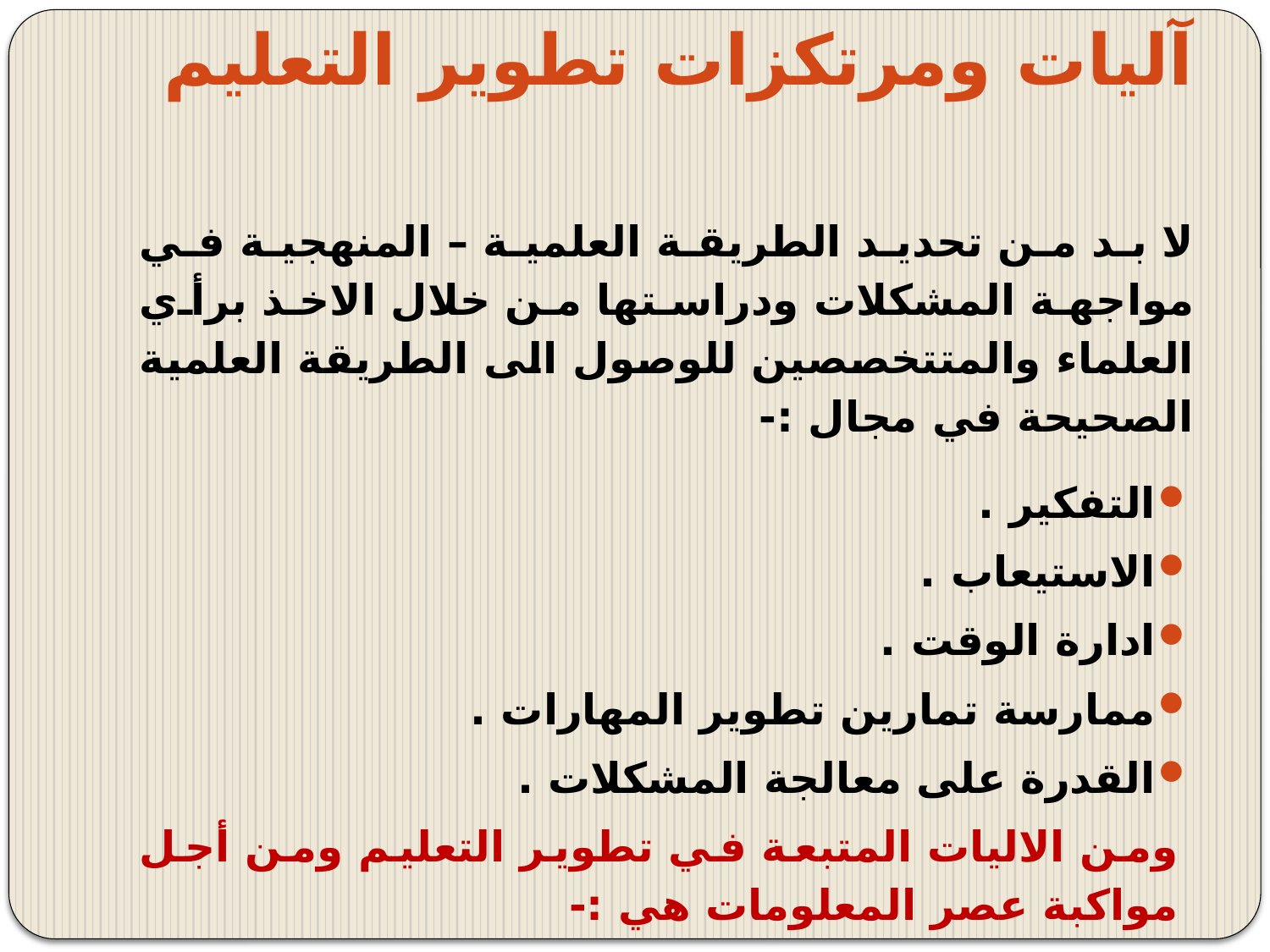

# آليات ومرتكزات تطوير التعليم
لا بد من تحديد الطريقة العلمية – المنهجية في مواجهة المشكلات ودراستها من خلال الاخذ برأي العلماء والمتتخصصين للوصول الى الطريقة العلمية الصحيحة في مجال :-
التفكير .
الاستيعاب .
ادارة الوقت .
ممارسة تمارين تطوير المهارات .
القدرة على معالجة المشكلات .
ومن الاليات المتبعة في تطوير التعليم ومن أجل مواكبة عصر المعلومات هي :-
التدريب على الواقعية :- بمعنى القيام بمهام الدراسة من الواقع بدلا من الدراسة في الكتب القديمة التي اتبعت منذ القرن الماضي ، اذ لابد من توجيه الانشطة العلمية نحو الاعداد العلمي والعملي في آن واحد ، مع العمل على تركيز الاستثمار في اقتصاديات المعرفة .